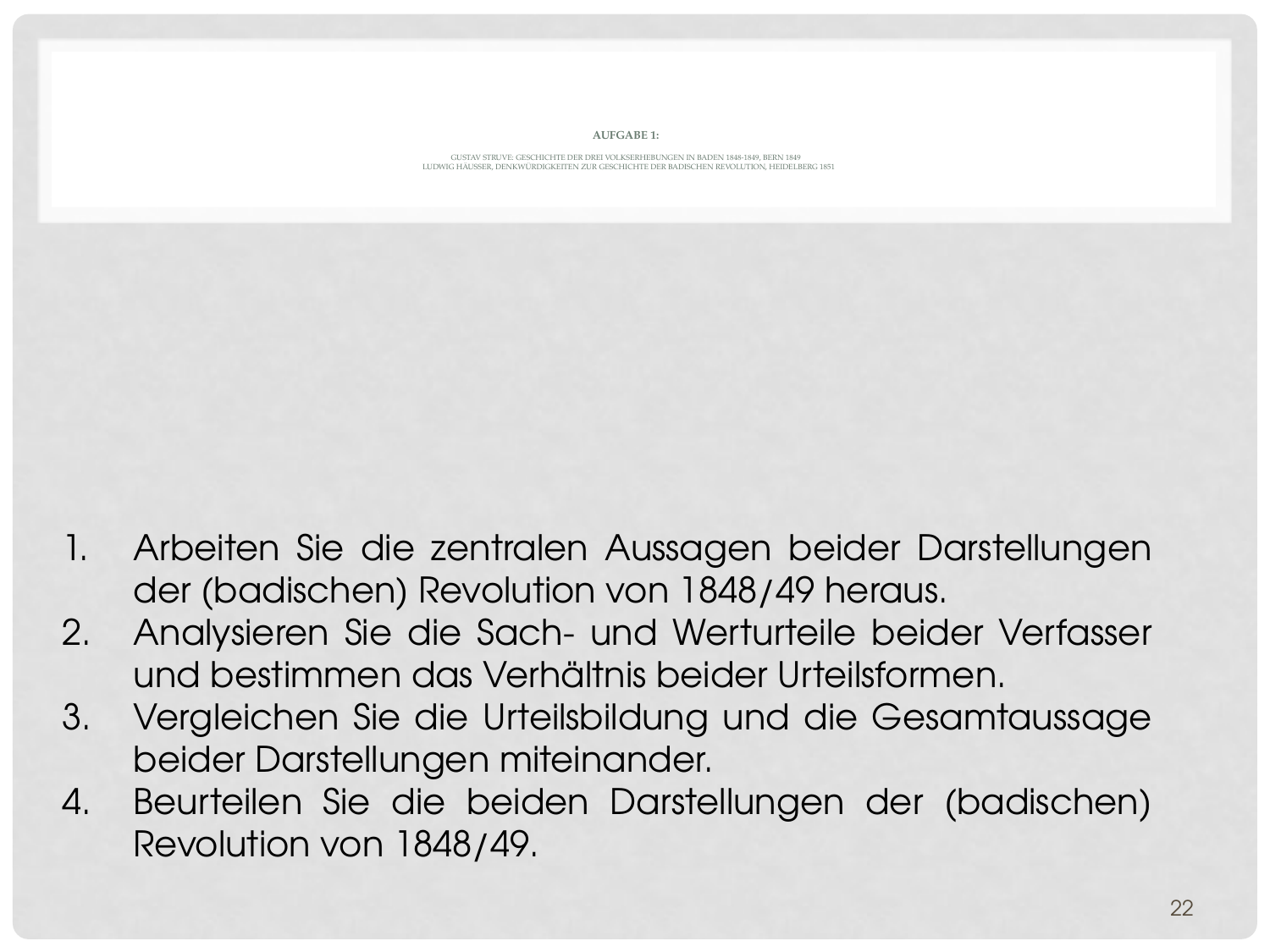

# Aufgabe 1: Gustav Struve: Geschichte der drei Volkserhebungen in Baden 1848-1849, Bern 1849 Ludwig Häusser, Denkwürdigkeiten zur Geschichte der Badischen Revolution, Heidelberg 1851

Arbeiten Sie die zentralen Aussagen beider Darstellungen der (badischen) Revolution von 1848/49 heraus.
Analysieren Sie die Sach- und Werturteile beider Verfasser und bestimmen das Verhältnis beider Urteilsformen.
Vergleichen Sie die Urteilsbildung und die Gesamtaussage beider Darstellungen miteinander.
Beurteilen Sie die beiden Darstellungen der (badischen) Revolution von 1848/49.

22